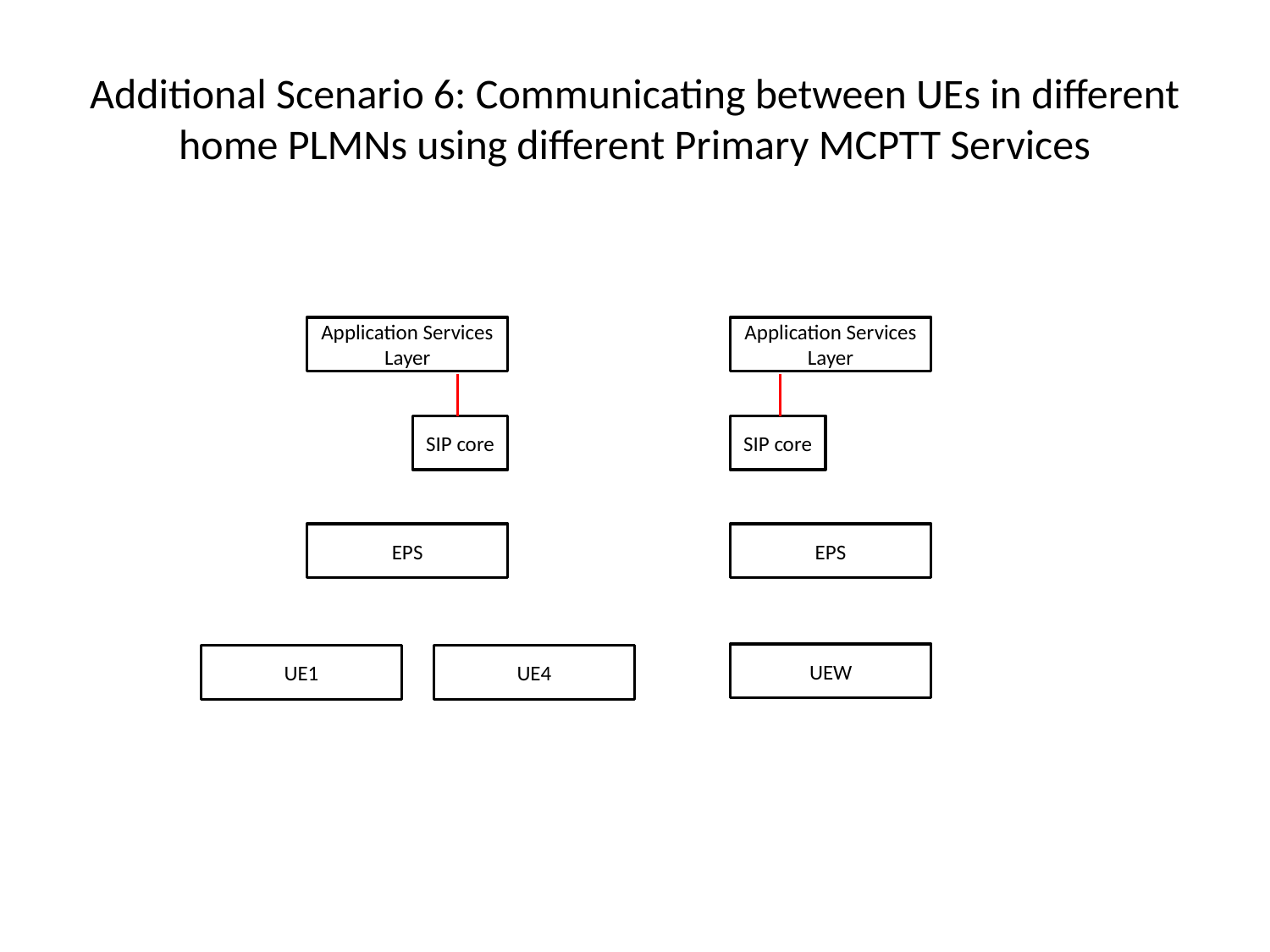

# Additional Scenario 6: Communicating between UEs in different home PLMNs using different Primary MCPTT Services
Application Services Layer
SIP core
EPS
Application Services Layer
SIP core
EPS
UEW
UE1
UE4